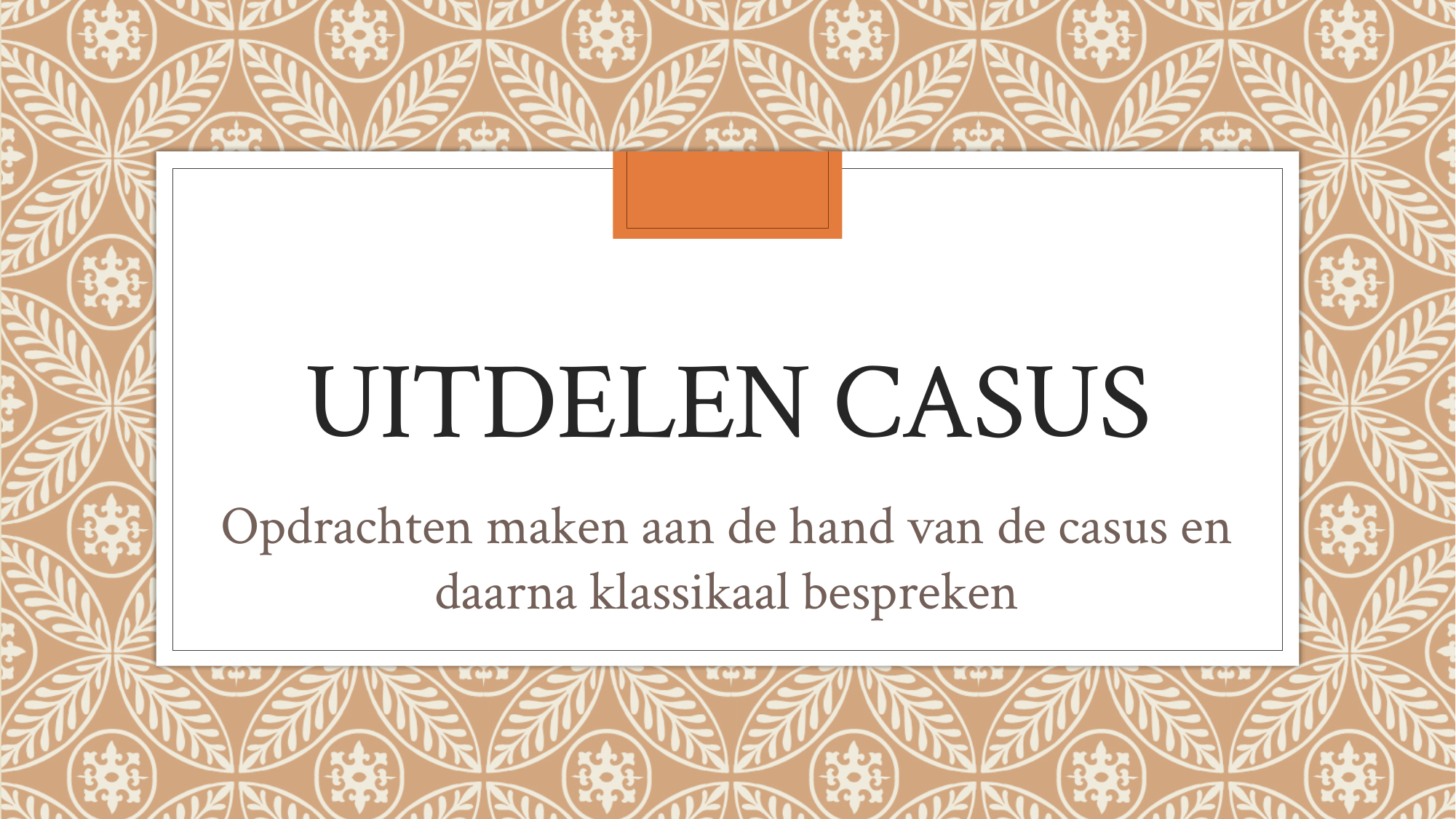

# Uitdelen casus
Opdrachten maken aan de hand van de casus en daarna klassikaal bespreken